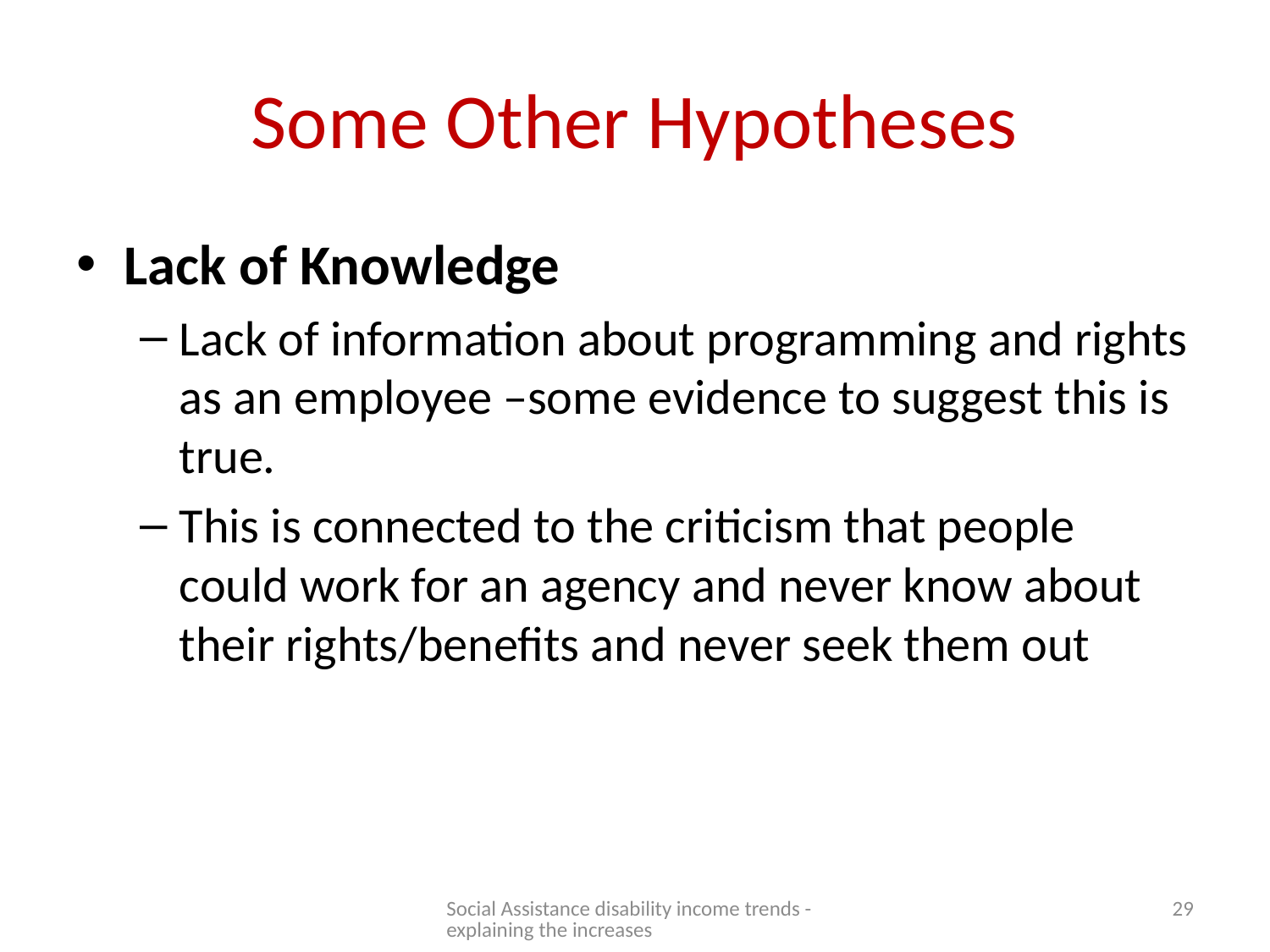

# Some Other Hypotheses
Lack of Knowledge
Lack of information about programming and rights as an employee –some evidence to suggest this is true.
This is connected to the criticism that people could work for an agency and never know about their rights/benefits and never seek them out

Social Assistance disability income trends - explaining the increases
29